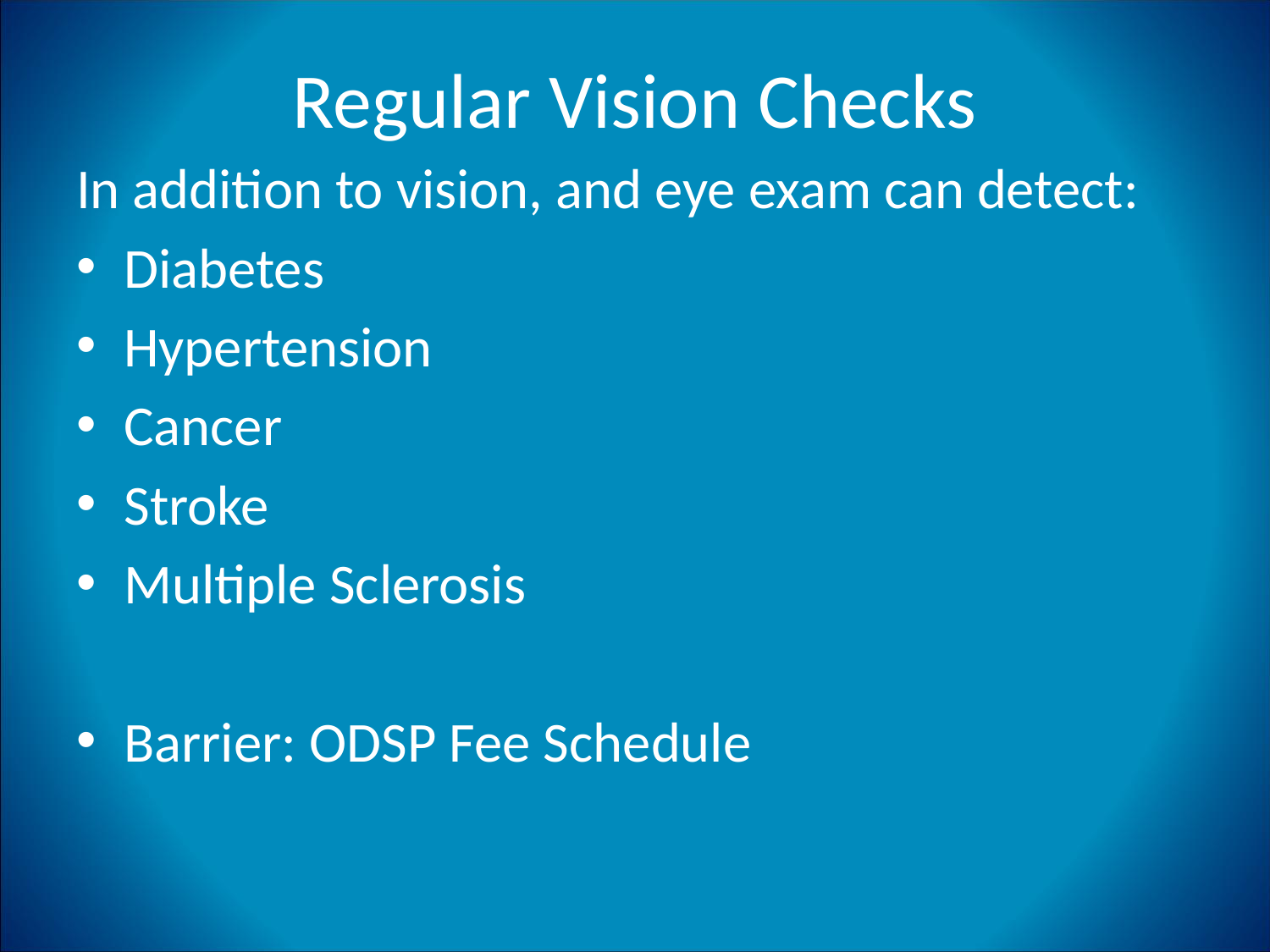

# Regular Vision Checks
In addition to vision, and eye exam can detect:
Diabetes
Hypertension
Cancer
Stroke
Multiple Sclerosis

Barrier: ODSP Fee Schedule